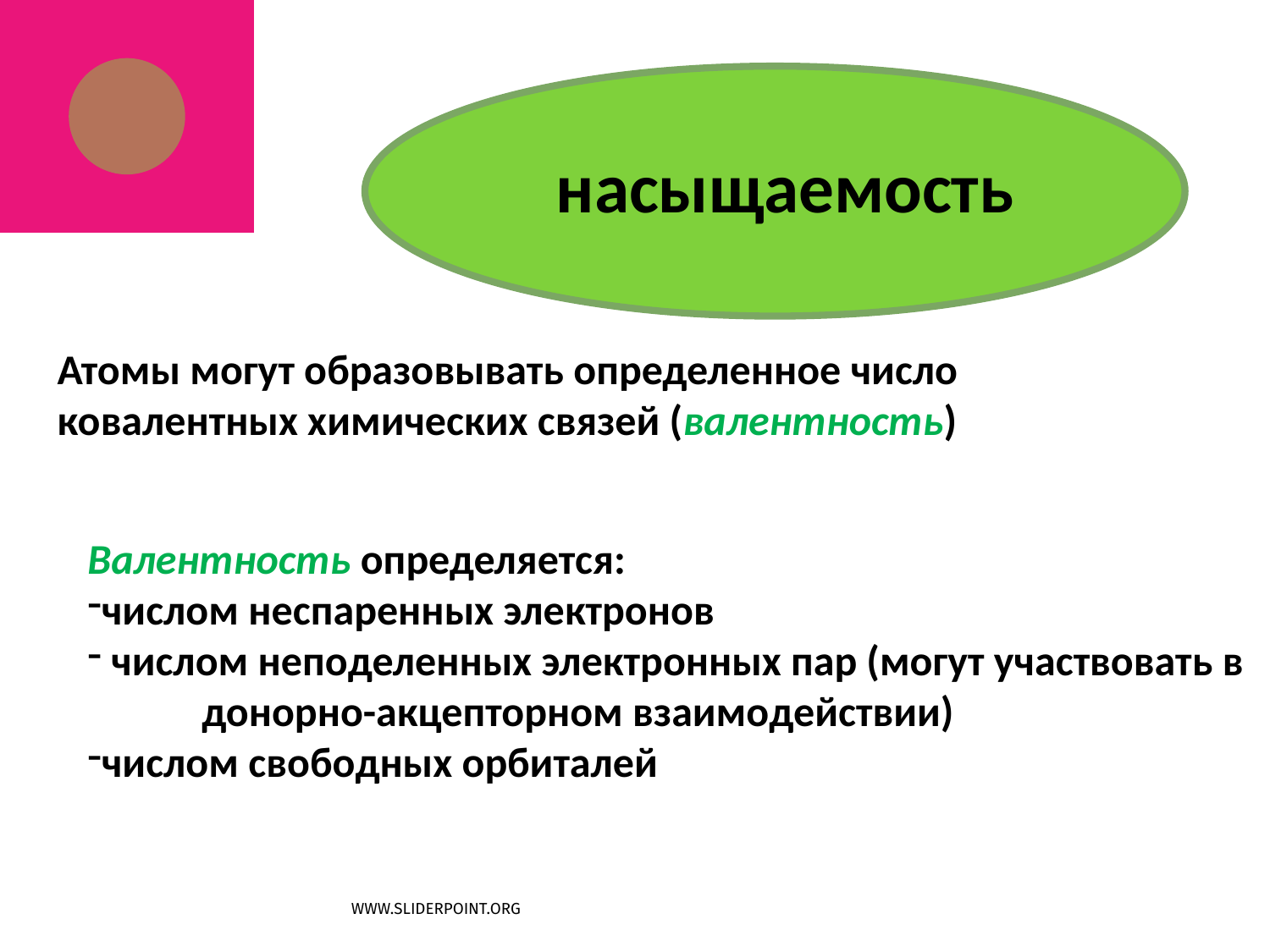

насыщаемость
Атомы могут образовывать определенное число ковалентных химических связей (валентность)
Валентность определяется:
числом неспаренных электронов
 числом неподеленных электронных пар (могут участвовать в              донорно-акцепторном взаимодействии)
числом свободных орбиталей
www.sliderpoint.org